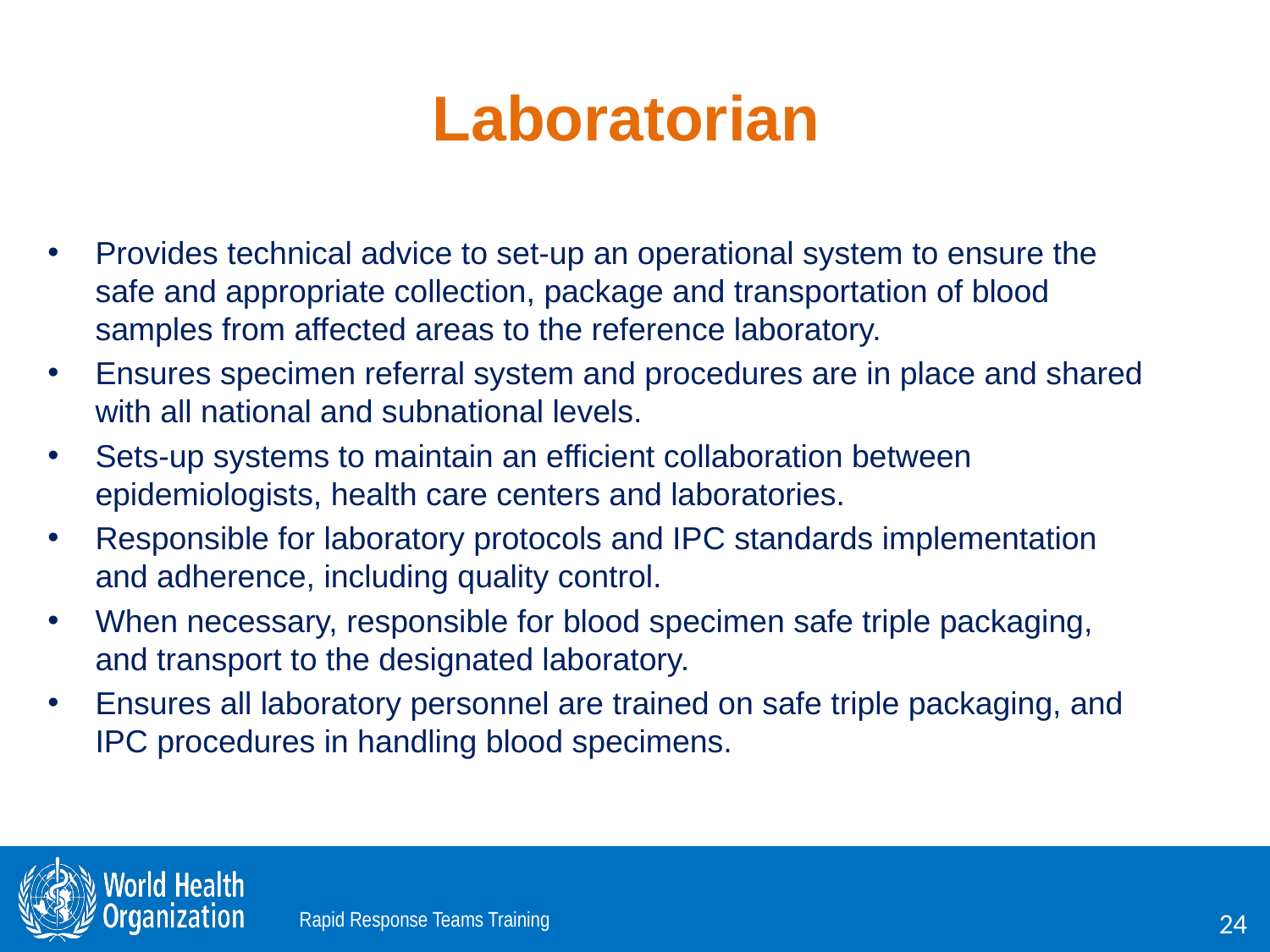

Laboratorian
Provides technical advice to set-up an operational system to ensure the safe and appropriate collection, package and transportation of blood samples from affected areas to the reference laboratory.
Ensures specimen referral system and procedures are in place and shared with all national and subnational levels.
Sets-up systems to maintain an efficient collaboration between epidemiologists, health care centers and laboratories.
Responsible for laboratory protocols and IPC standards implementation and adherence, including quality control.
When necessary, responsible for blood specimen safe triple packaging, and transport to the designated laboratory.
Ensures all laboratory personnel are trained on safe triple packaging, and IPC procedures in handling blood specimens.